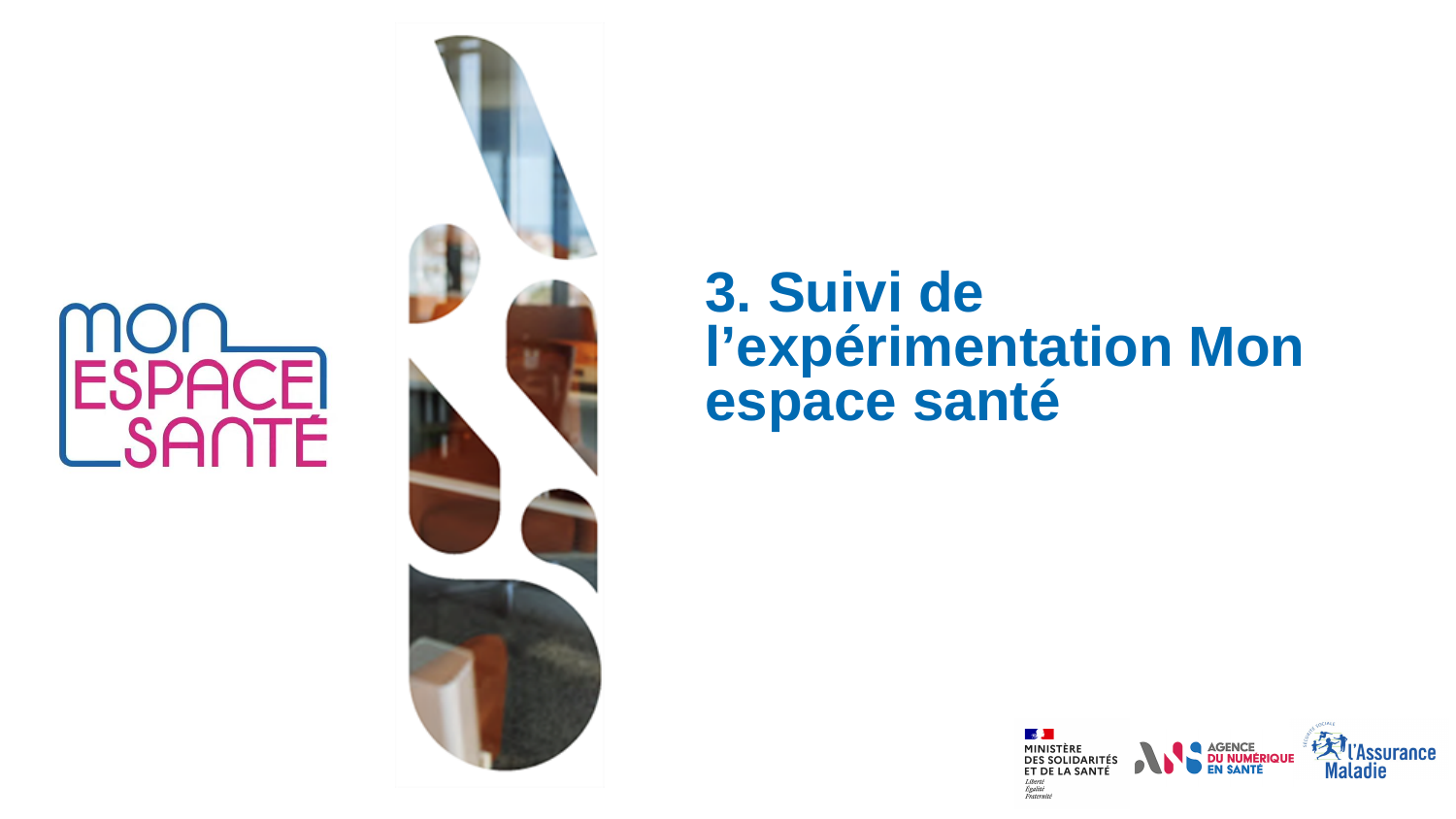

# 3. Suivi de l’expérimentation Mon espace santé